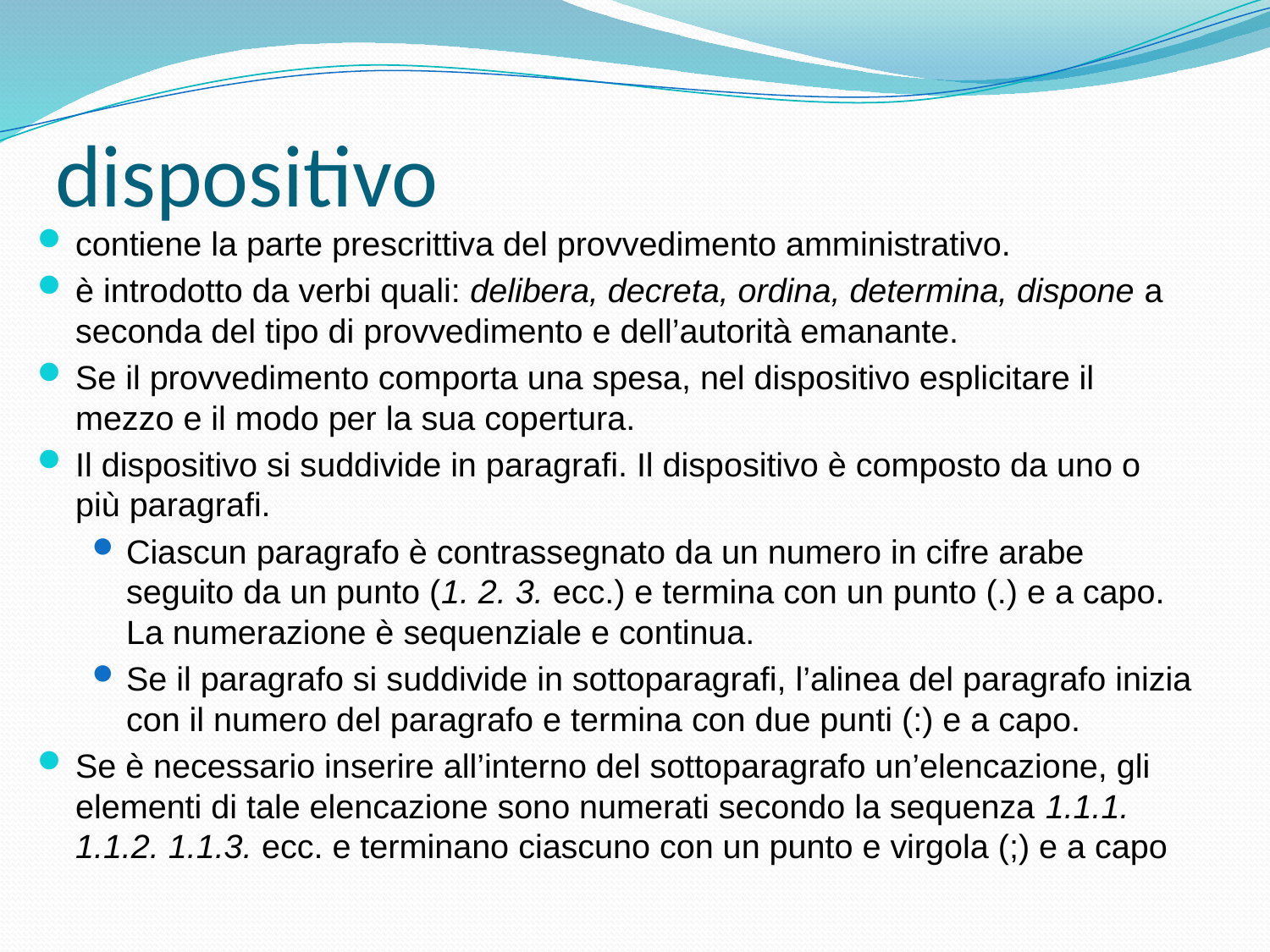

# dispositivo
contiene la parte prescrittiva del provvedimento amministrativo.
è introdotto da verbi quali: delibera, decreta, ordina, determina, dispone a seconda del tipo di provvedimento e dell’autorità emanante.
Se il provvedimento comporta una spesa, nel dispositivo esplicitare il mezzo e il modo per la sua copertura.
Il dispositivo si suddivide in paragrafi. Il dispositivo è composto da uno o più paragrafi.
Ciascun paragrafo è contrassegnato da un numero in cifre arabe seguito da un punto (1. 2. 3. ecc.) e termina con un punto (.) e a capo. La numerazione è sequenziale e continua.
Se il paragrafo si suddivide in sottoparagrafi, l’alinea del paragrafo inizia con il numero del paragrafo e termina con due punti (:) e a capo.
Se è necessario inserire all’interno del sottoparagrafo un’elencazione, gli elementi di tale elencazione sono numerati secondo la sequenza 1.1.1. 1.1.2. 1.1.3. ecc. e terminano ciascuno con un punto e virgola (;) e a capo